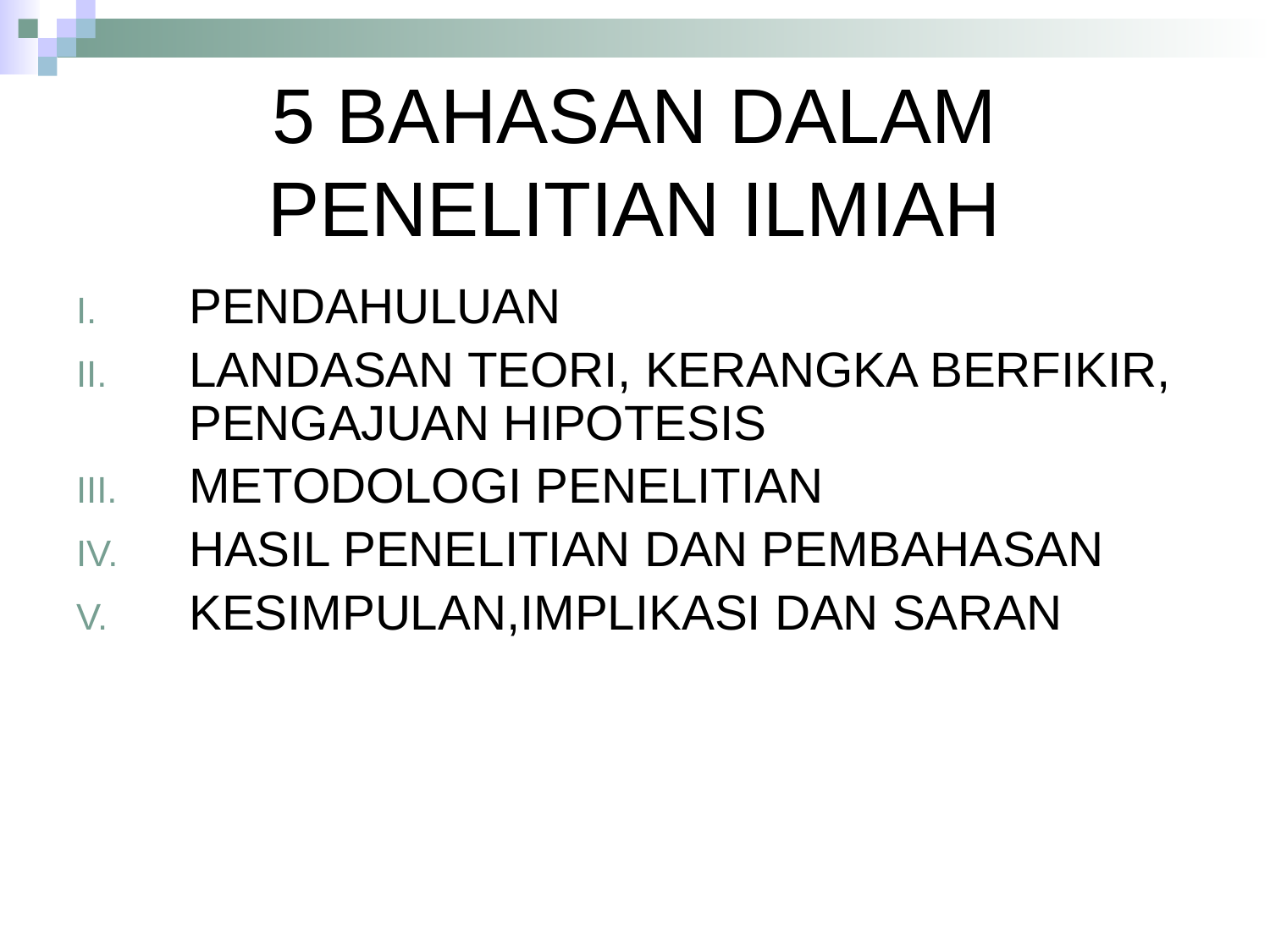

# 5 BAHASAN DALAM PENELITIAN ILMIAH
PENDAHULUAN
LANDASAN TEORI, KERANGKA BERFIKIR, PENGAJUAN HIPOTESIS
METODOLOGI PENELITIAN
HASIL PENELITIAN DAN PEMBAHASAN
KESIMPULAN,IMPLIKASI DAN SARAN